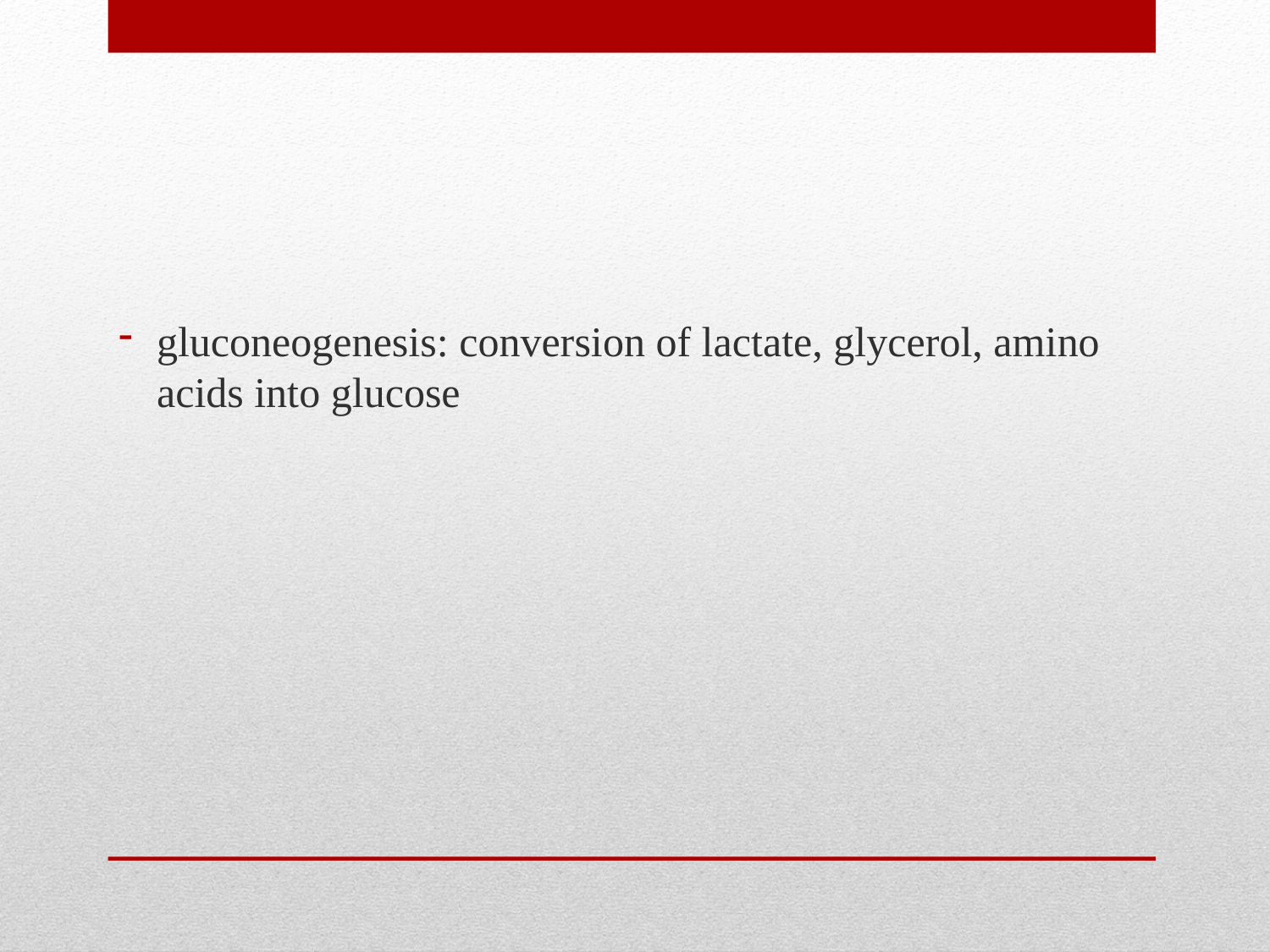

gluconeogenesis: conversion of lactate, glycerol, amino acids into glucose
#